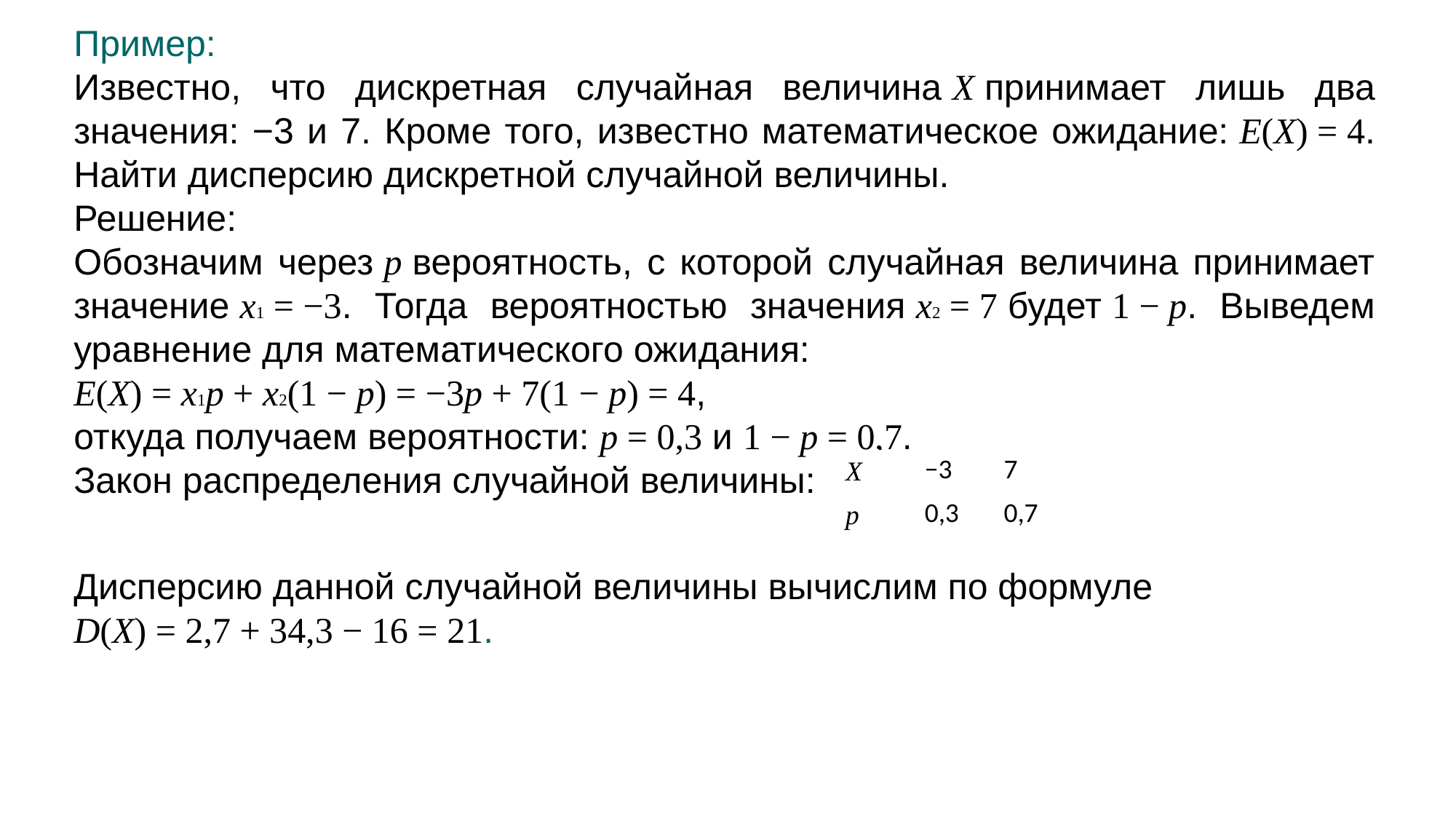

Пример:
Известно, что дискретная случайная величина X принимает лишь два значения: −3 и 7. Кроме того, известно математическое ожидание: E(X) = 4. Найти дисперсию дискретной случайной величины.
Решение:
Обозначим через p вероятность, с которой случайная величина принимает значение x1 = −3. Тогда вероятностью значения x2 = 7 будет 1 − p. Выведем уравнение для математического ожидания:
E(X) = x1p + x2(1 − p) = −3p + 7(1 − p) = 4,
откуда получаем вероятности: p = 0,3 и 1 − p = 0,7.
Закон распределения случайной величины:

Дисперсию данной случайной величины вычислим по формуле
D(X) = 2,7 + 34,3 − 16 = 21.
| X | −3 | 7 |
| --- | --- | --- |
| p | 0,3 | 0,7 |